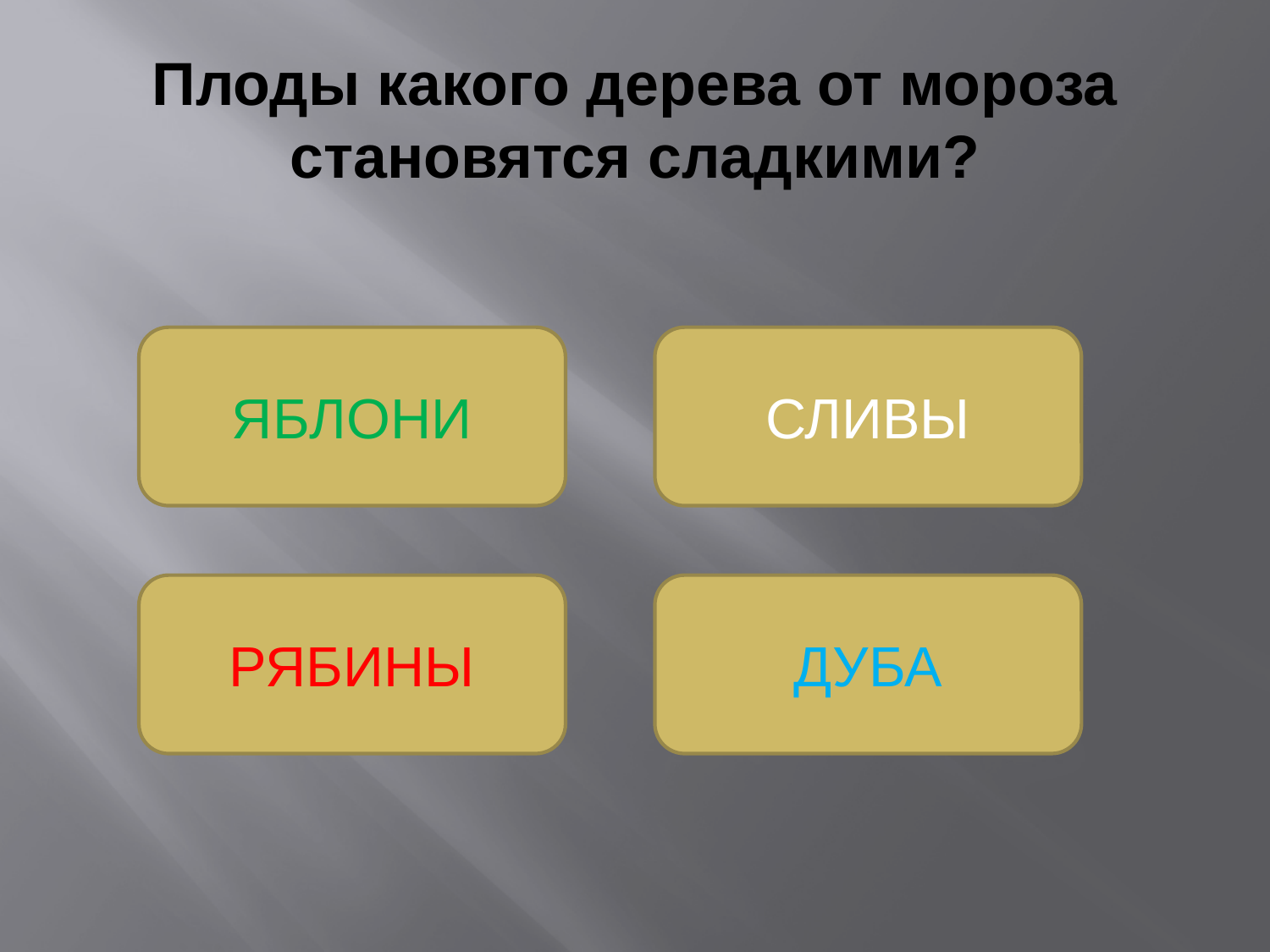

# Плоды какого дерева от мороза становятся сладкими?

ЯБЛОНИ
СЛИВЫ
РЯБИНЫ
ДУБА